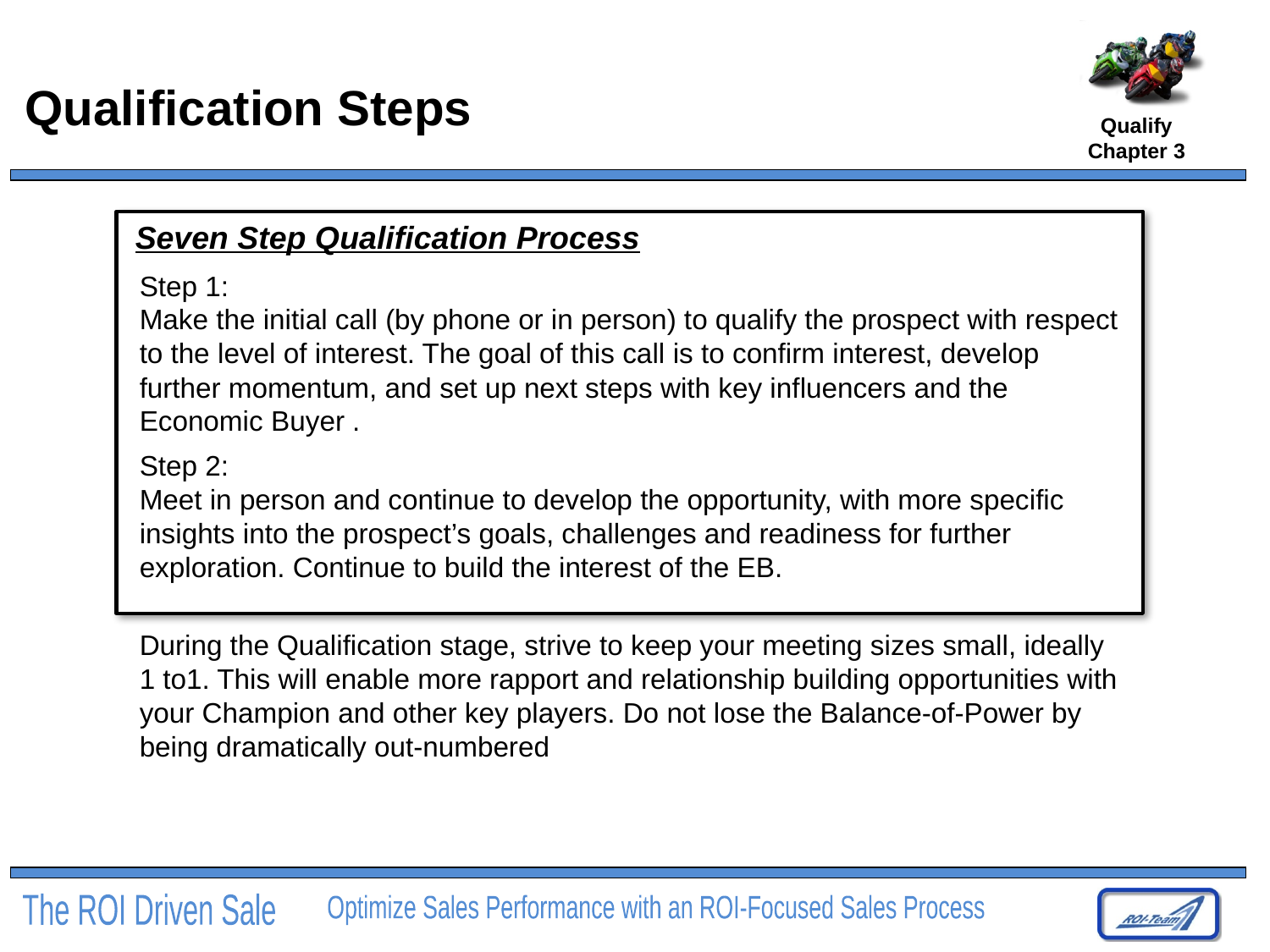

# Qualification Steps

Qualify
Chapter 3

Seven Step Qualification Process
Step 1:
Make the initial call (by phone or in person) to qualify the prospect with respect to the level of interest. The goal of this call is to confirm interest, develop further momentum, and set up next steps with key influencers and the Economic Buyer .
Step 2:
Meet in person and continue to develop the opportunity, with more specific insights into the prospect’s goals, challenges and readiness for further exploration. Continue to build the interest of the EB.

During the Qualification stage, strive to keep your meeting sizes small, ideally 1 to1. This will enable more rapport and relationship building opportunities with your Champion and other key players. Do not lose the Balance-of-Power by being dramatically out-numbered